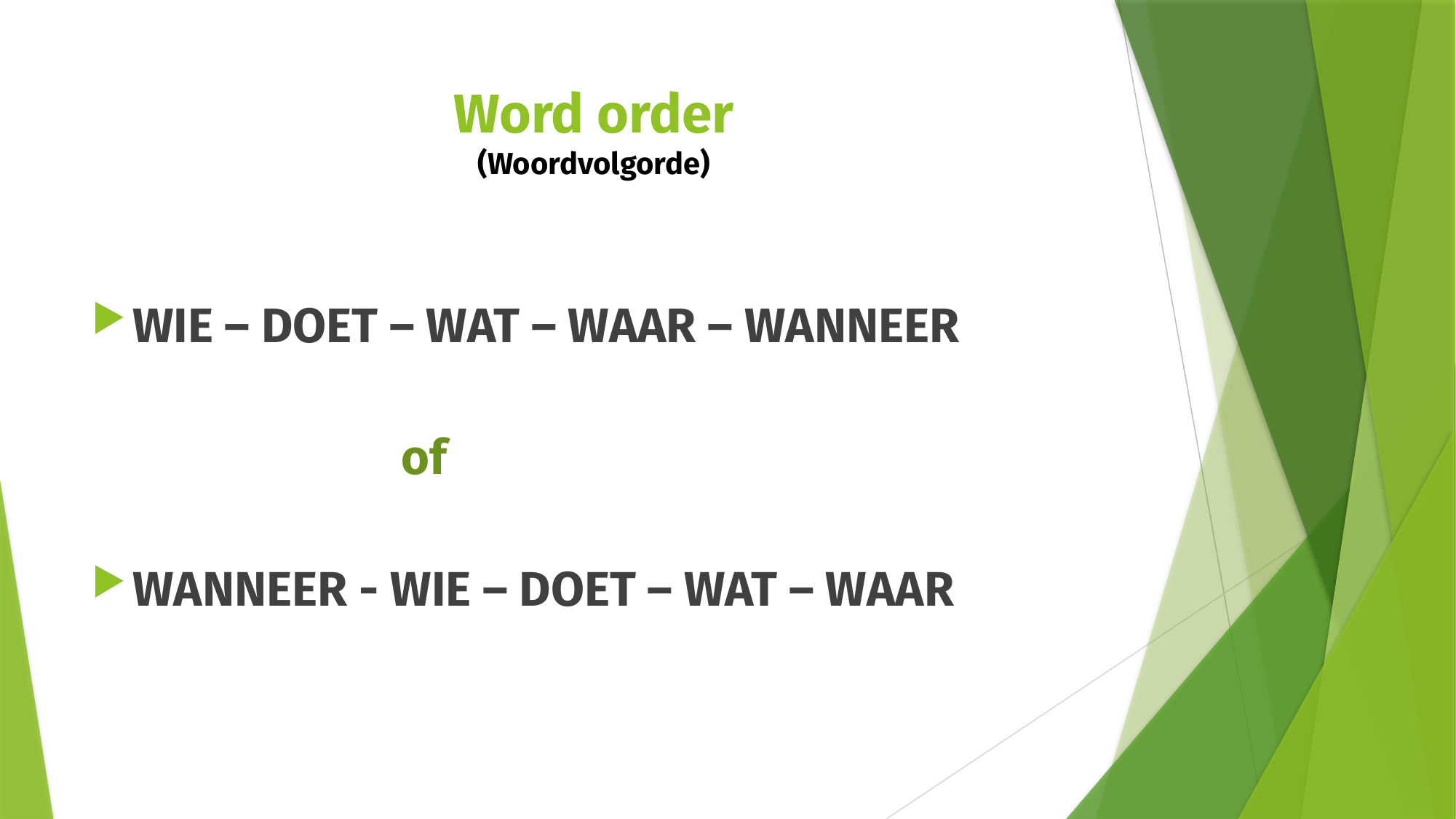

# Word order (Woordvolgorde)
WIE – DOET – WAT – WAAR – WANNEER
                           of
WANNEER - WIE – DOET – WAT – WAAR